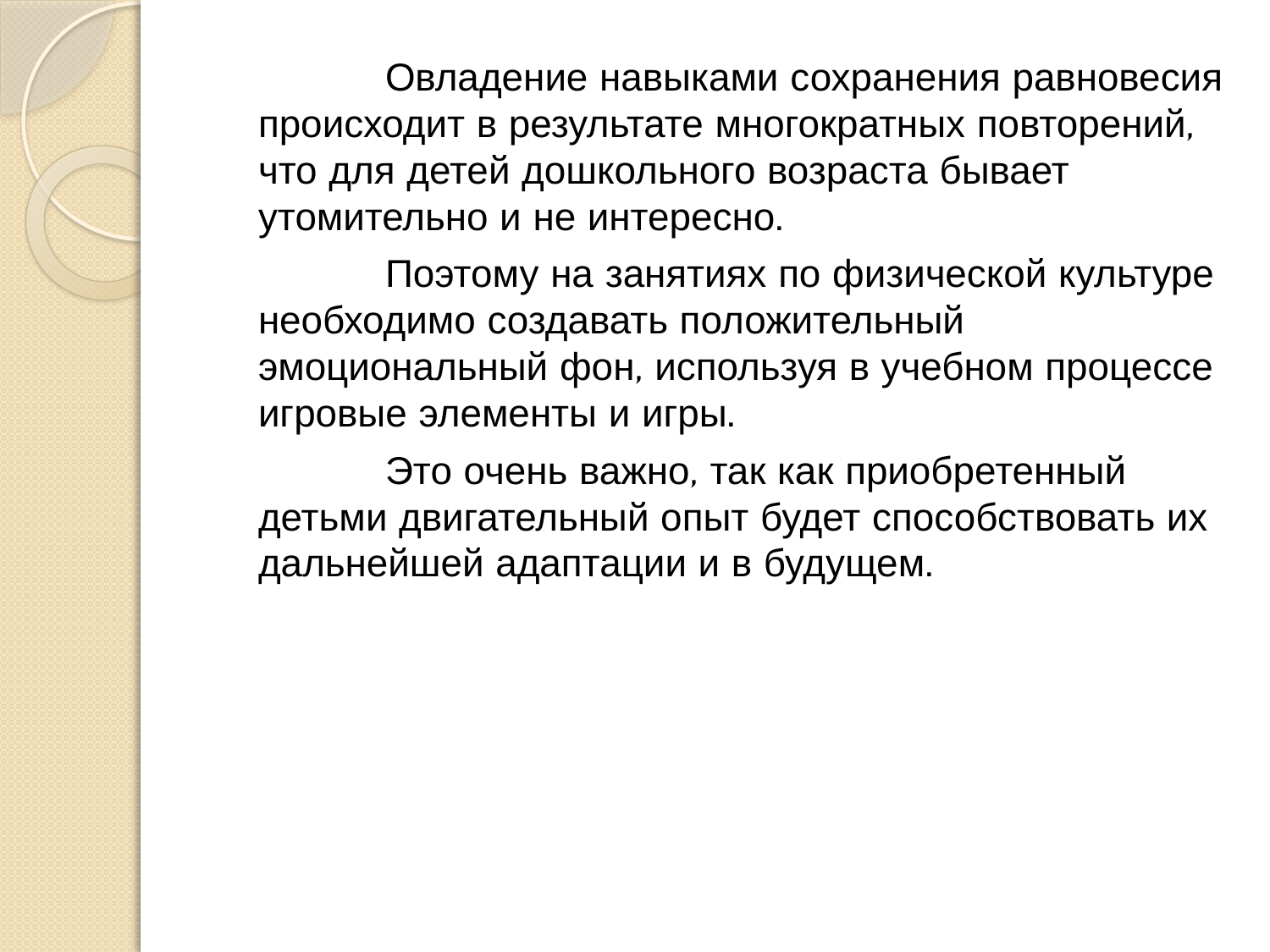

Овладение навыками сохранения равновесия происходит в результате многократных повторений, что для детей дошкольного возраста бывает утомительно и не интересно.
		Поэтому на занятиях по физической культуре необходимо создавать положительный эмоциональный фон, используя в учебном процессе игровые элементы и игры.
		Это очень важно, так как приобретенный детьми двигательный опыт будет способствовать их дальнейшей адаптации и в будущем.